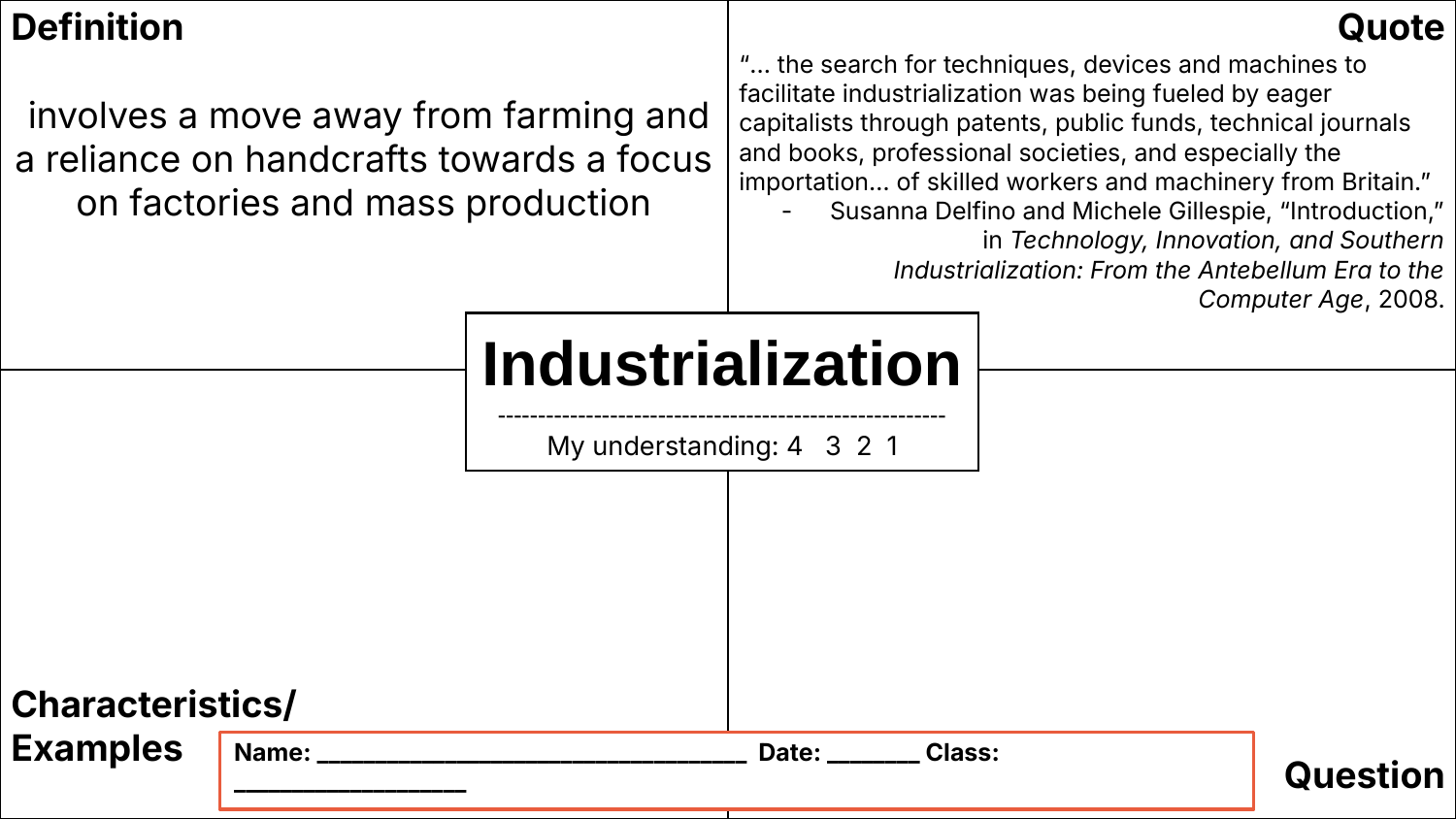

| Definition involves a move away from farming and a reliance on handcrafts towards a focus on factories and mass production | Quote “... the search for techniques, devices and machines to facilitate industrialization was being fueled by eager capitalists through patents, public funds, technical journals and books, professional societies, and especially the importation… of skilled workers and machinery from Britain.” Susanna Delfino and Michele Gillespie, “Introduction,” in Technology, Innovation, and Southern Industrialization: From the Antebellum Era to the Computer Age, 2008. |
| --- | --- |
| Characteristics/ Examples | Question |
Industrialization
--------------------------------------------------------
My understanding: 4   3  2  1
Name: _____________________________________  Date: ________ Class: ____________________